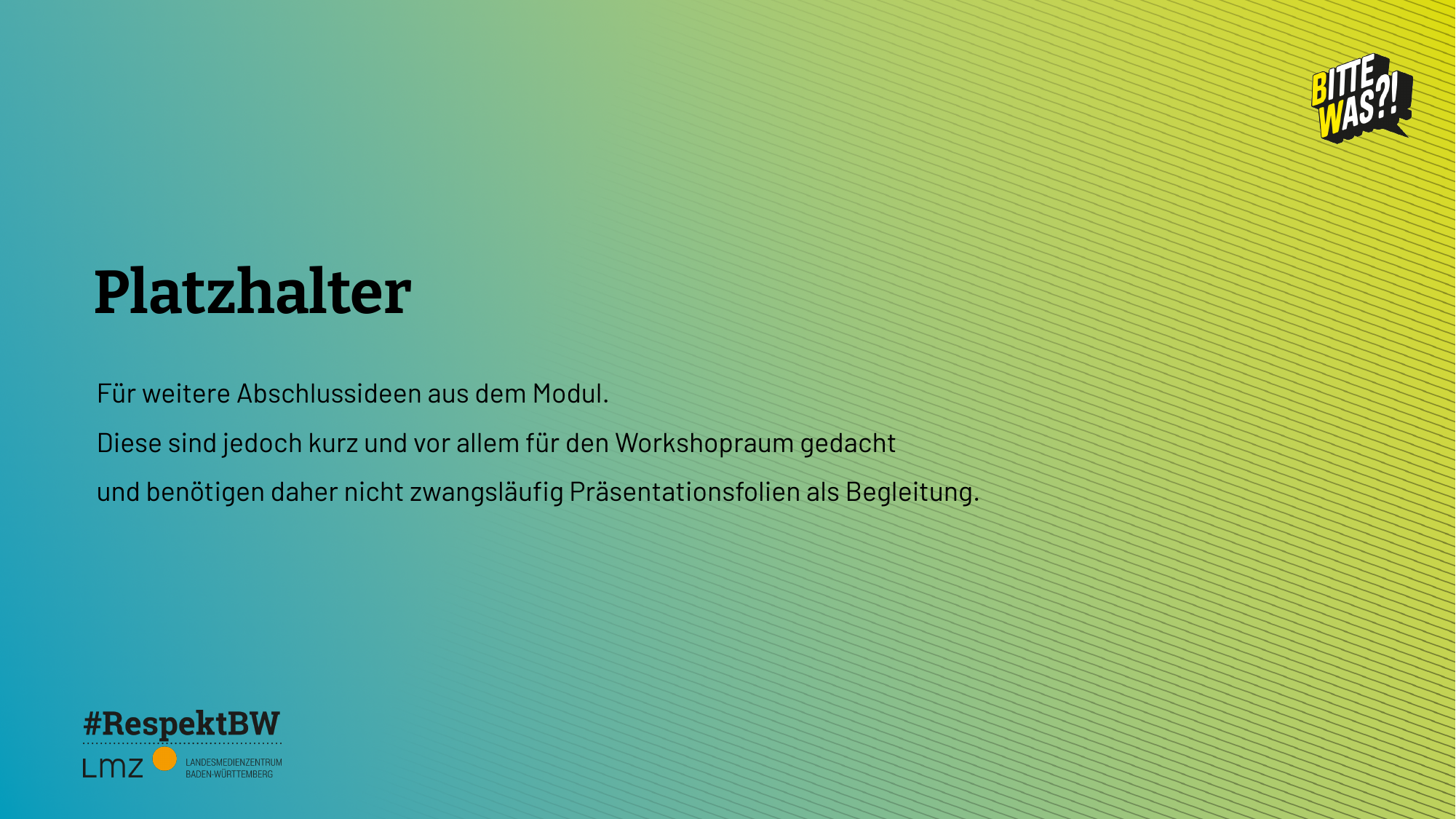

Platzhalter
Für weitere Abschlussideen aus dem Modul.
Diese sind jedoch kurz und vor allem für den Workshopraum gedacht
und benötigen daher nicht zwangsläufig Präsentationsfolien als Begleitung.